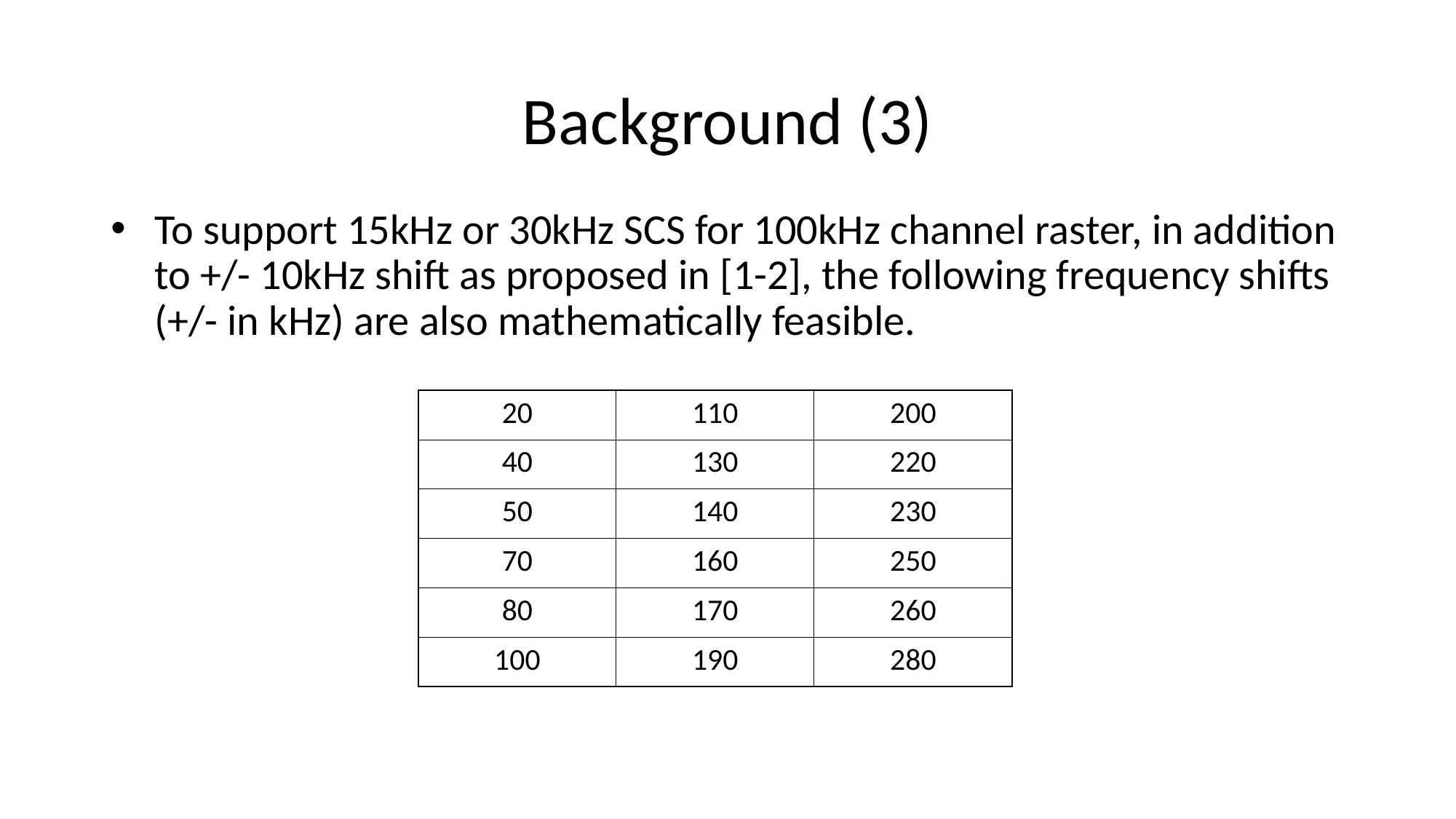

# Background (3)
To support 15kHz or 30kHz SCS for 100kHz channel raster, in addition to +/- 10kHz shift as proposed in [1-2], the following frequency shifts (+/- in kHz) are also mathematically feasible.
| 20 | 110 | 200 |
| --- | --- | --- |
| 40 | 130 | 220 |
| 50 | 140 | 230 |
| 70 | 160 | 250 |
| 80 | 170 | 260 |
| 100 | 190 | 280 |